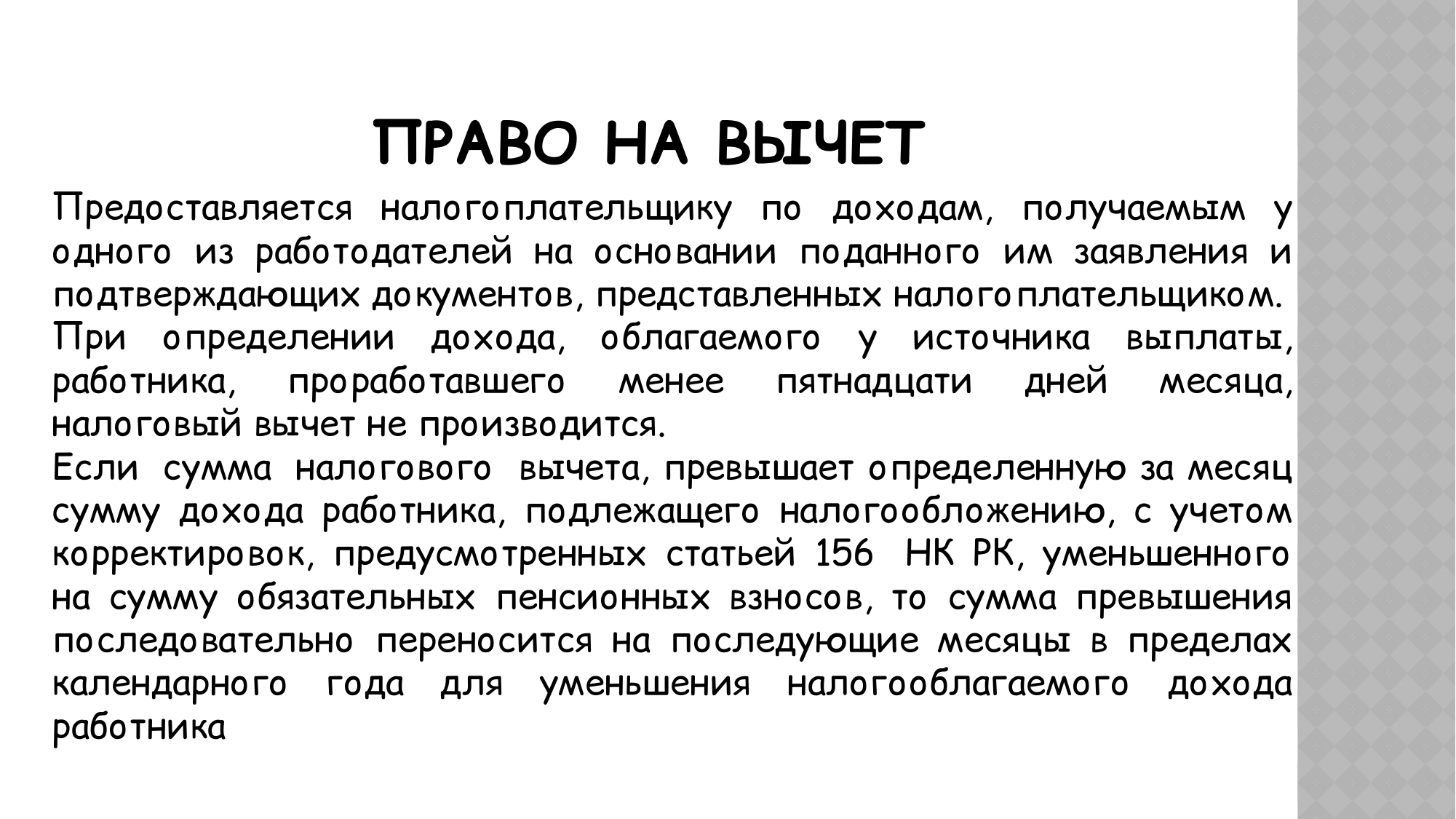

# Право на вычет
Предоставляется налогоплательщику по доходам, получаемым у одного из работодателей на основании поданного им заявления и подтверждающих документов, представленных налогоплательщиком.
При определении дохода, облагаемого у источника выплаты, работника, проработавшего менее пятнадцати дней месяца, налоговый вычет не производится.
Если  сумма  налогового  вычета, превышает определенную за месяц сумму дохода работника, подлежащего налогообложению, с учетом корректировок, предусмотренных статьей 156  НК РК, уменьшенного на сумму обязательных пенсионных взносов, то сумма превышения последовательно переносится на последующие месяцы в пределах календарного года для уменьшения налогооблагаемого дохода работника